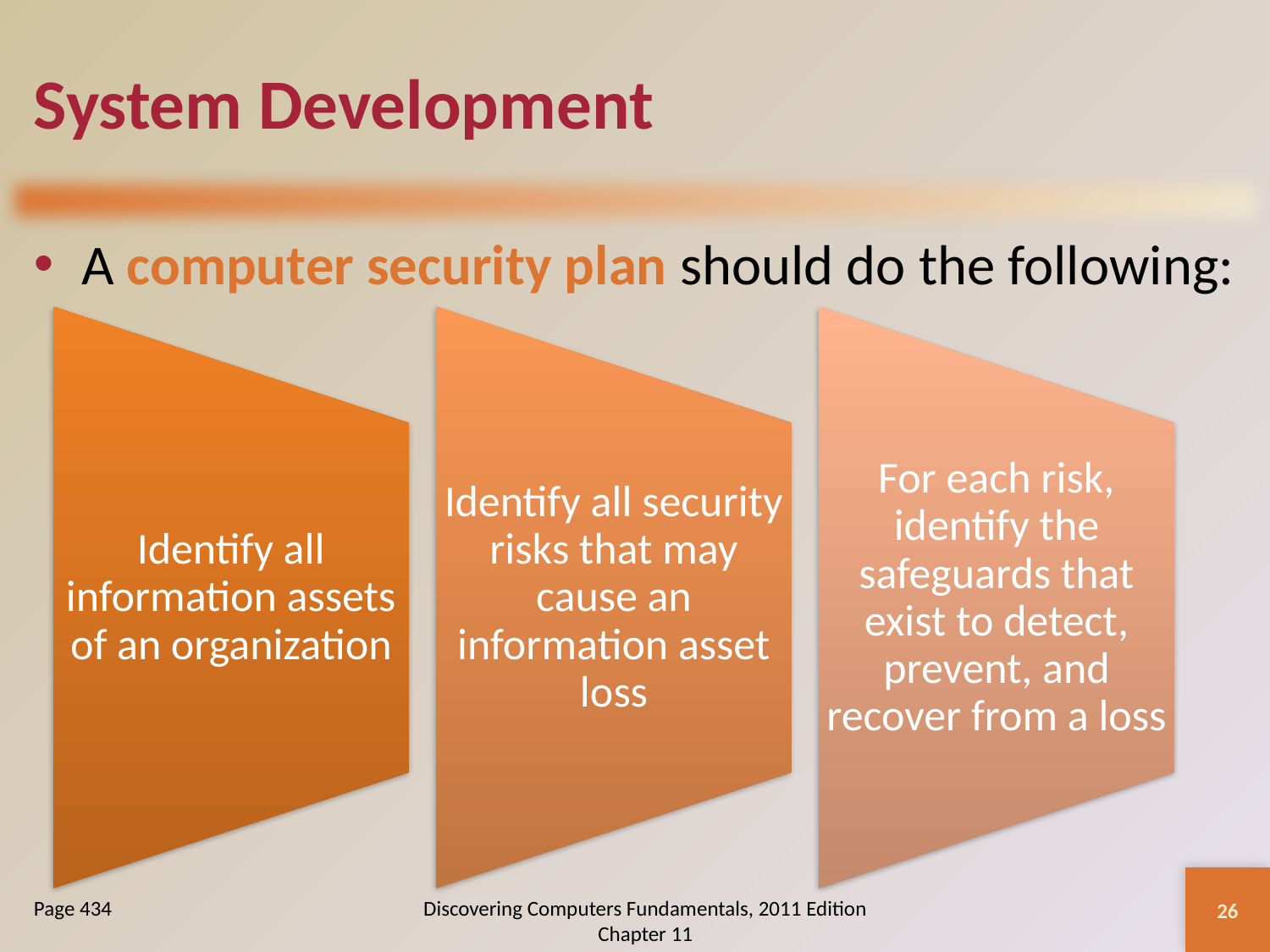

# System Development
A computer security plan should do the following:
Identify all information assets of an organization
Identify all security risks that may cause an information asset loss
For each risk, identify the safeguards that exist to detect, prevent, and recover from a loss
26
Page 434
Discovering Computers Fundamentals, 2011 Edition Chapter 11